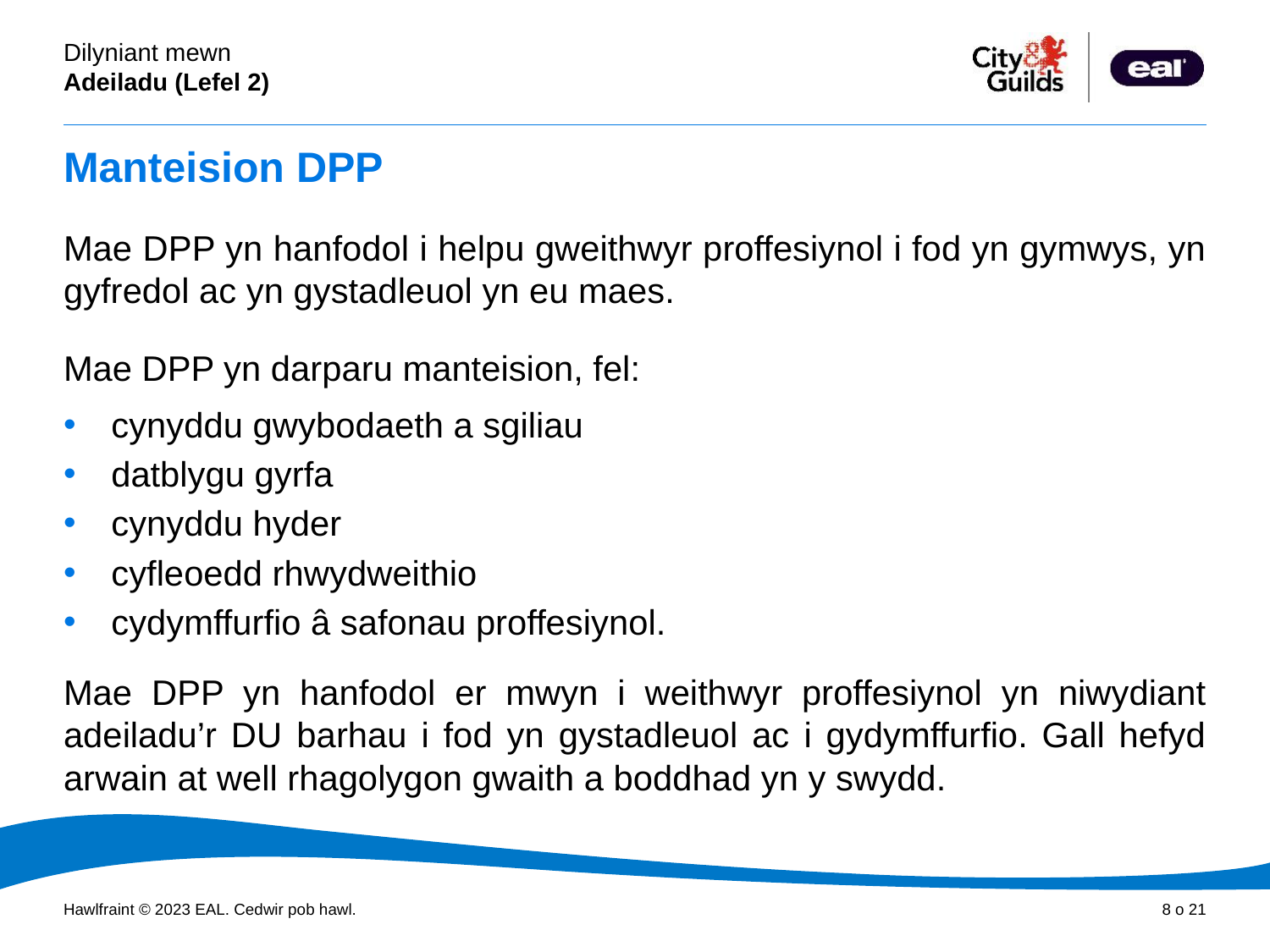

# Manteision DPP
Mae DPP yn hanfodol i helpu gweithwyr proffesiynol i fod yn gymwys, yn gyfredol ac yn gystadleuol yn eu maes.
Mae DPP yn darparu manteision, fel:
cynyddu gwybodaeth a sgiliau
datblygu gyrfa
cynyddu hyder
cyfleoedd rhwydweithio
cydymffurfio â safonau proffesiynol.
Mae DPP yn hanfodol er mwyn i weithwyr proffesiynol yn niwydiant adeiladu’r DU barhau i fod yn gystadleuol ac i gydymffurfio. Gall hefyd arwain at well rhagolygon gwaith a boddhad yn y swydd.